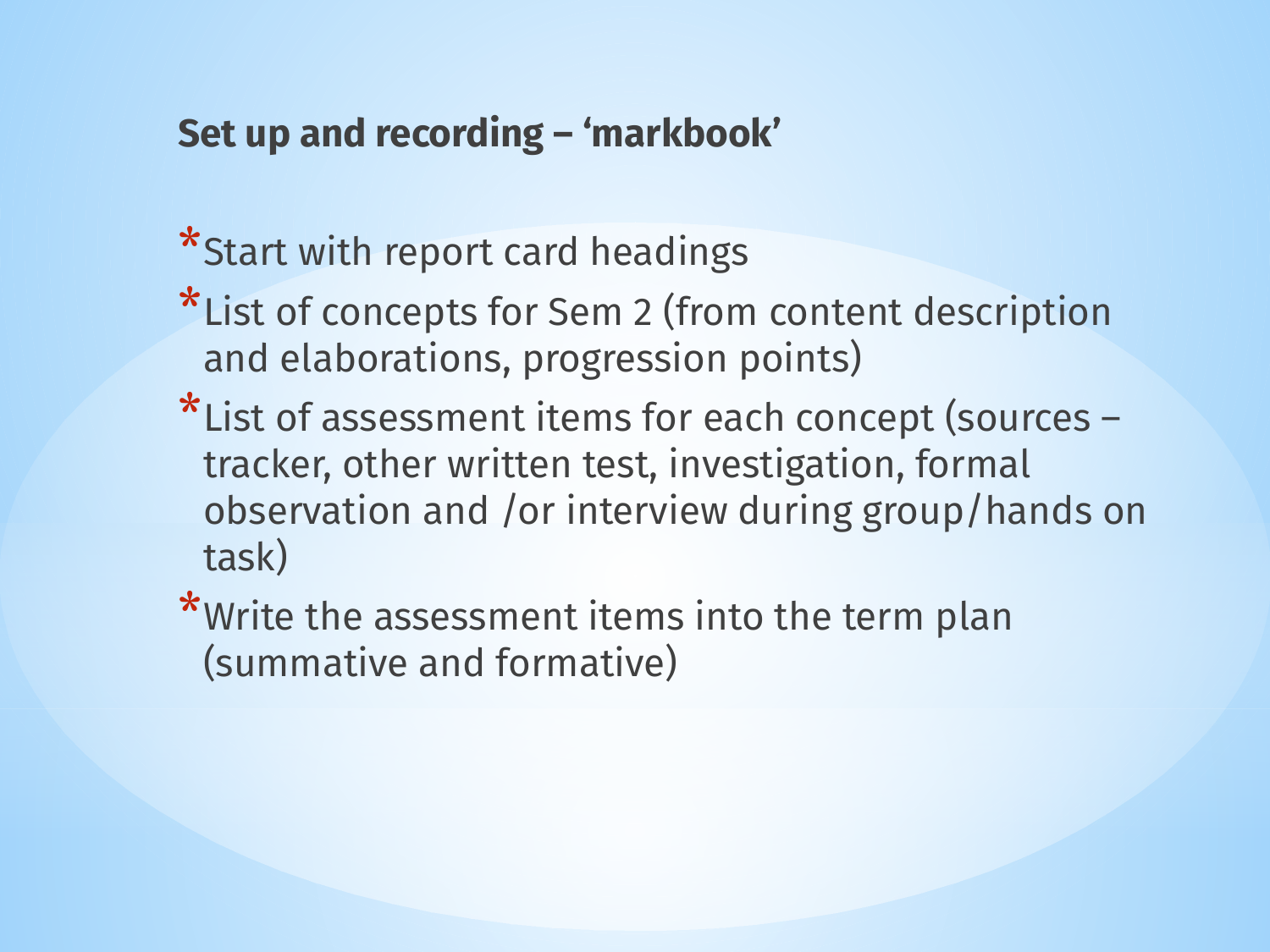

Set up and recording – ‘markbook’

Start with report card headings
List of concepts for Sem 2 (from content description and elaborations, progression points)
List of assessment items for each concept (sources – tracker, other written test, investigation, formal observation and /or interview during group/hands on task)
Write the assessment items into the term plan (summative and formative)